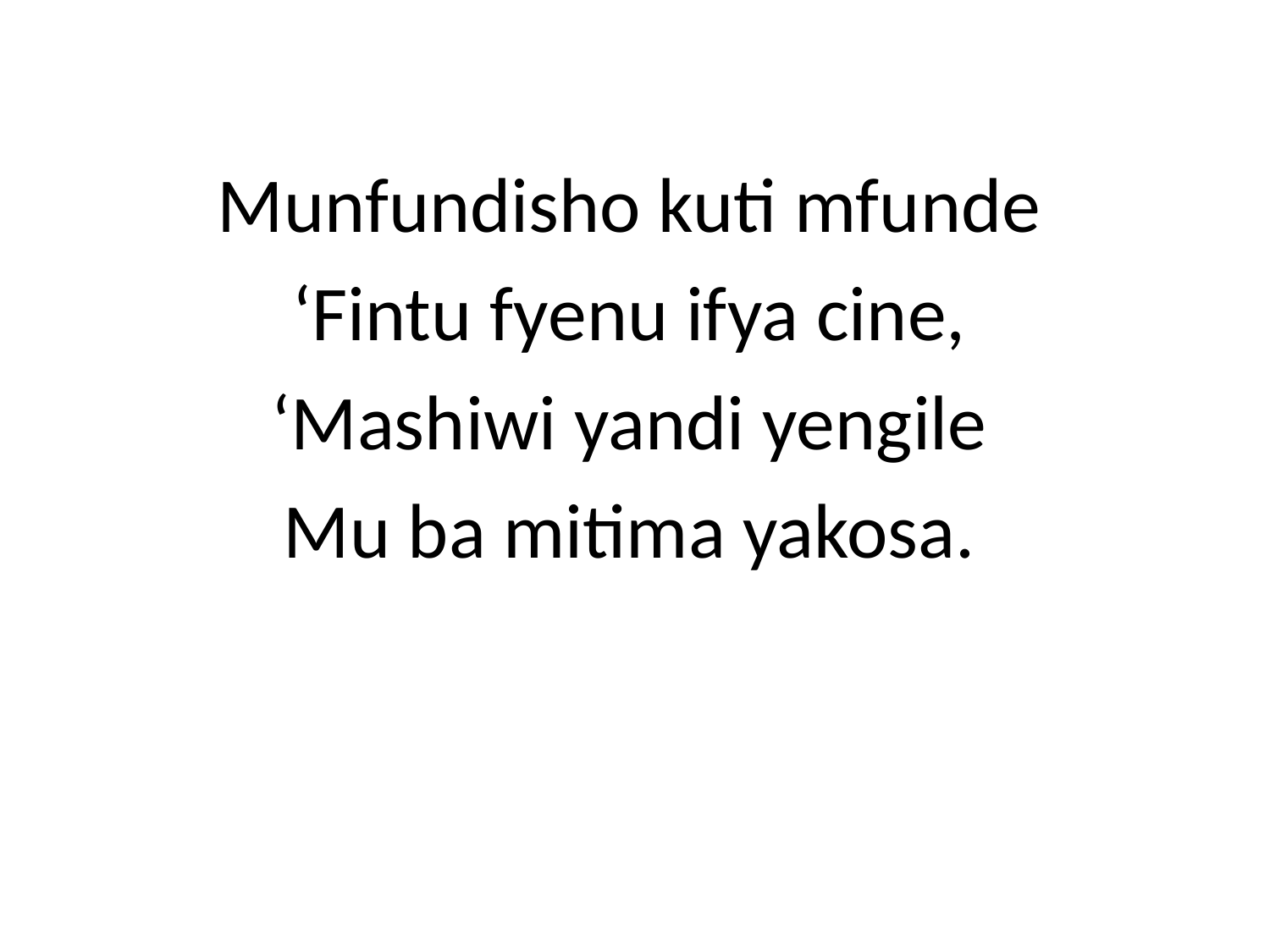

Munfundisho kuti mfunde
‘Fintu fyenu ifya cine,
‘Mashiwi yandi yengile
Mu ba mitima yakosa.